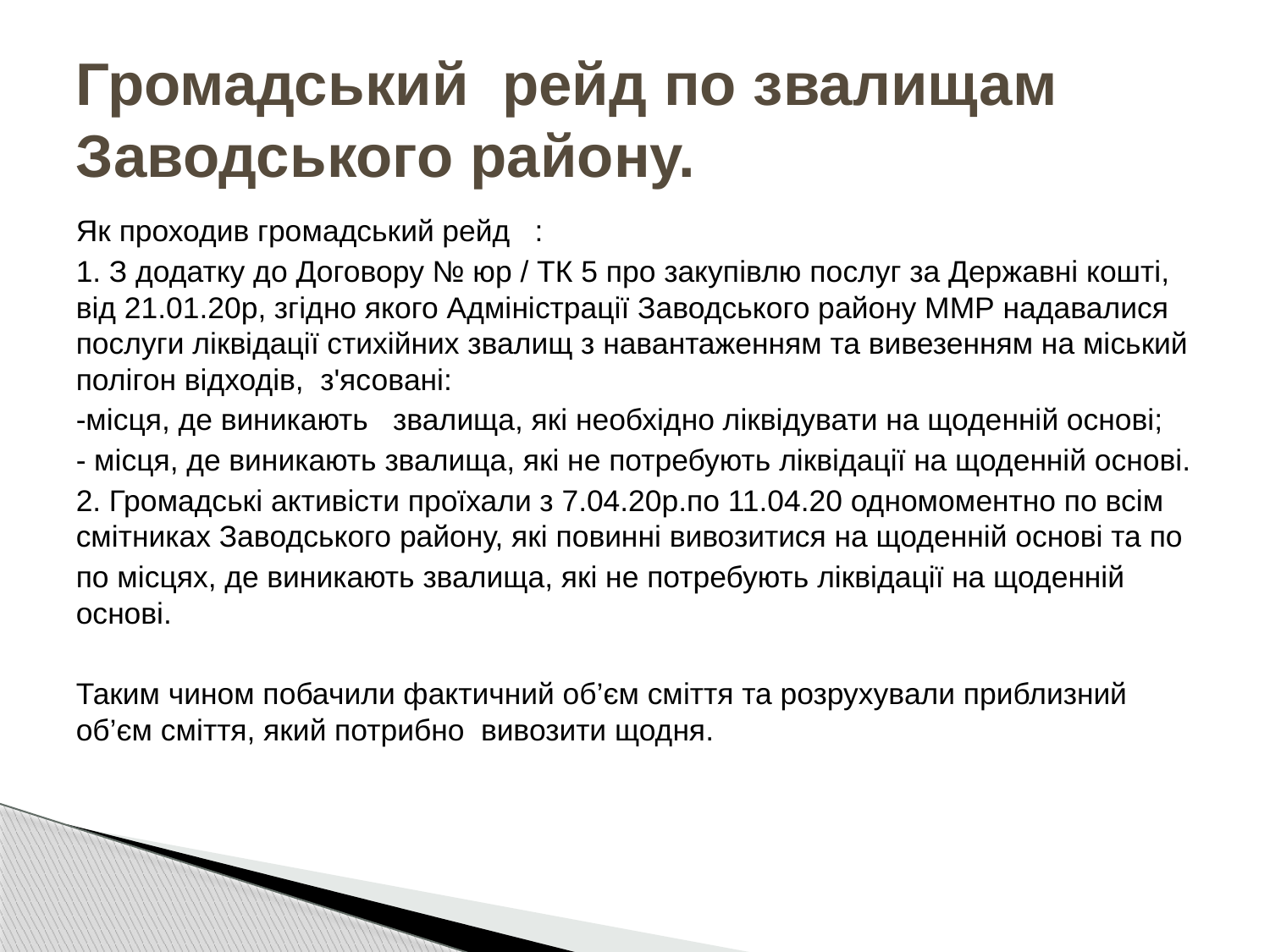

# Громадський  рейд по звалищам Заводського району.
Як проходив громадський рейд   :
1. З додатку до Договору № юр / ТК 5 про закупівлю послуг за Державні кошті, від 21.01.20р, згідно якого Адміністрації Заводського району ММР надавалися послуги ліквідації стихійних звалищ з навантаженням та вивезенням на міський полігон відходів,  з'ясовані:
-місця, де виникають   звалища, які необхідно ліквідувати на щоденній основі;
- місця, де виникають звалища, які не потребують ліквідації на щоденній основі.
2. Громадські активісти проїхали з 7.04.20р.по 11.04.20 одномоментно по всім смітниках Заводського району, які повинні вивозитися на щоденній основі та по
по місцях, де виникають звалища, які не потребують ліквідації на щоденній основі.

Таким чином побачили фактичний об’єм сміття та розрухували приблизний об’єм сміття, який потрибно  вивозити щодня.